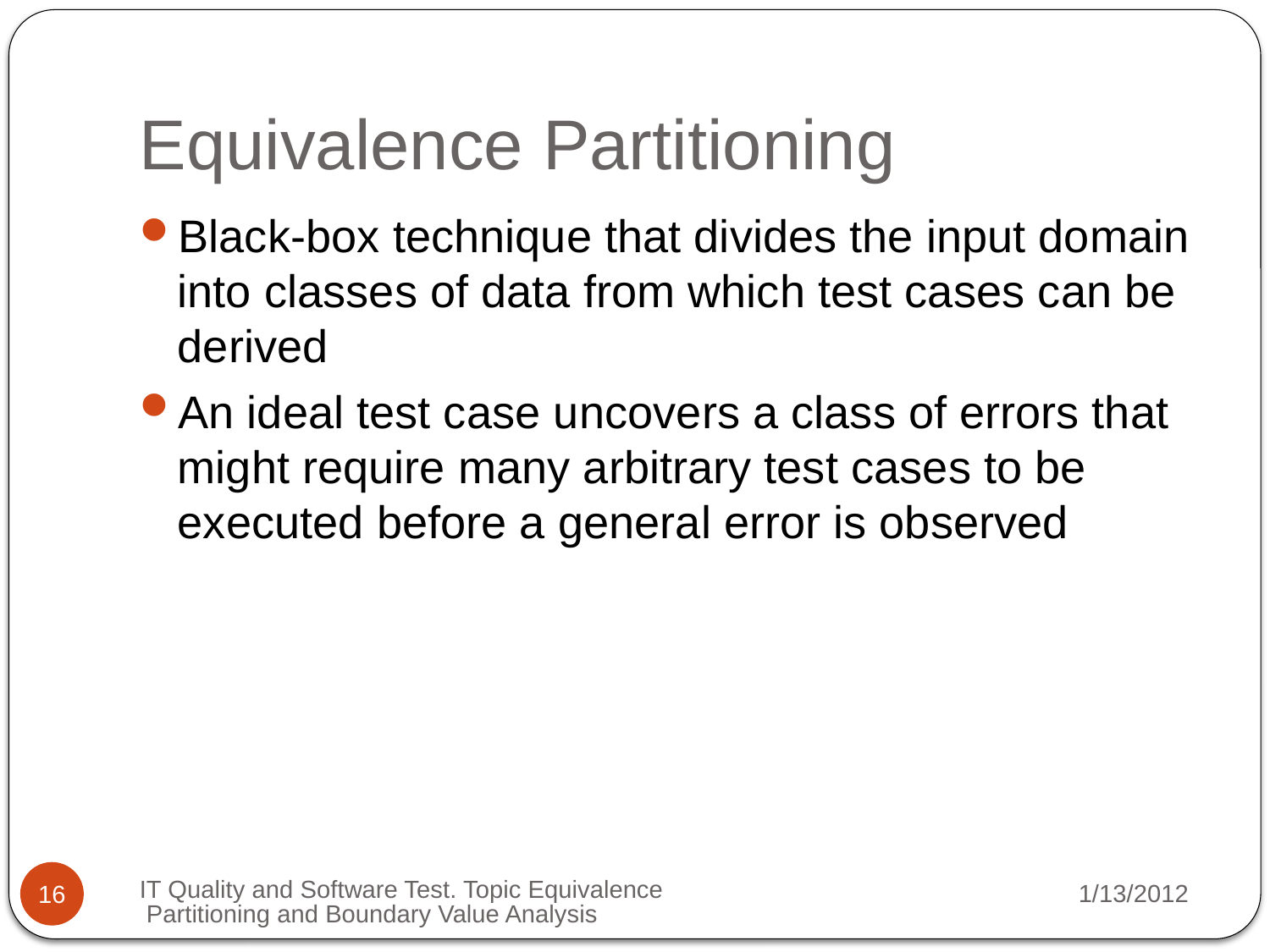

# Equivalence Partitioning
Black-box technique that divides the input domain into classes of data from which test cases can be derived
An ideal test case uncovers a class of errors that might require many arbitrary test cases to be executed before a general error is observed
IT Quality and Software Test. Topic Equivalence Partitioning and Boundary Value Analysis
1/13/2012
16